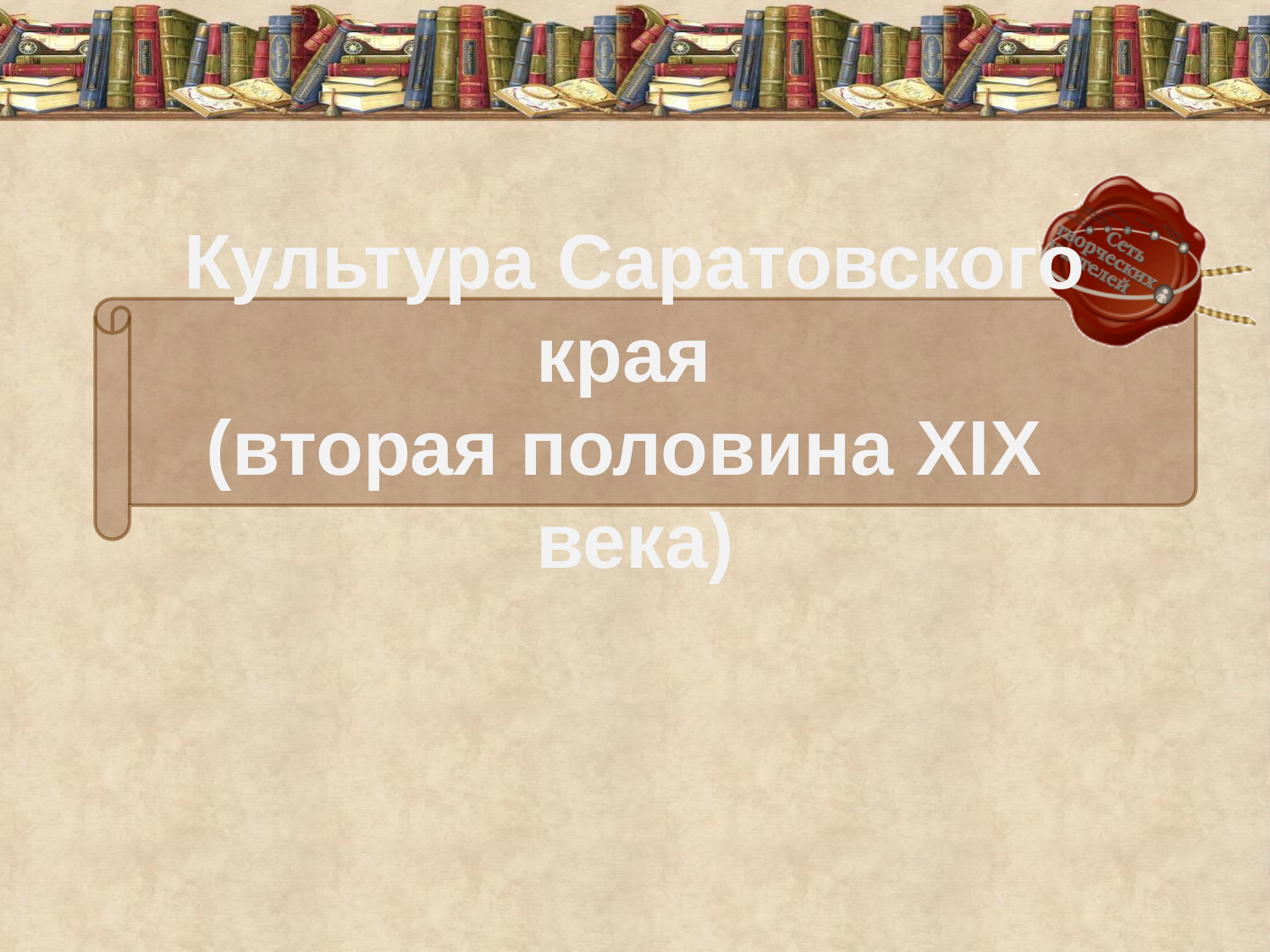

# Культура Саратовского края (вторая половина XIX  века)